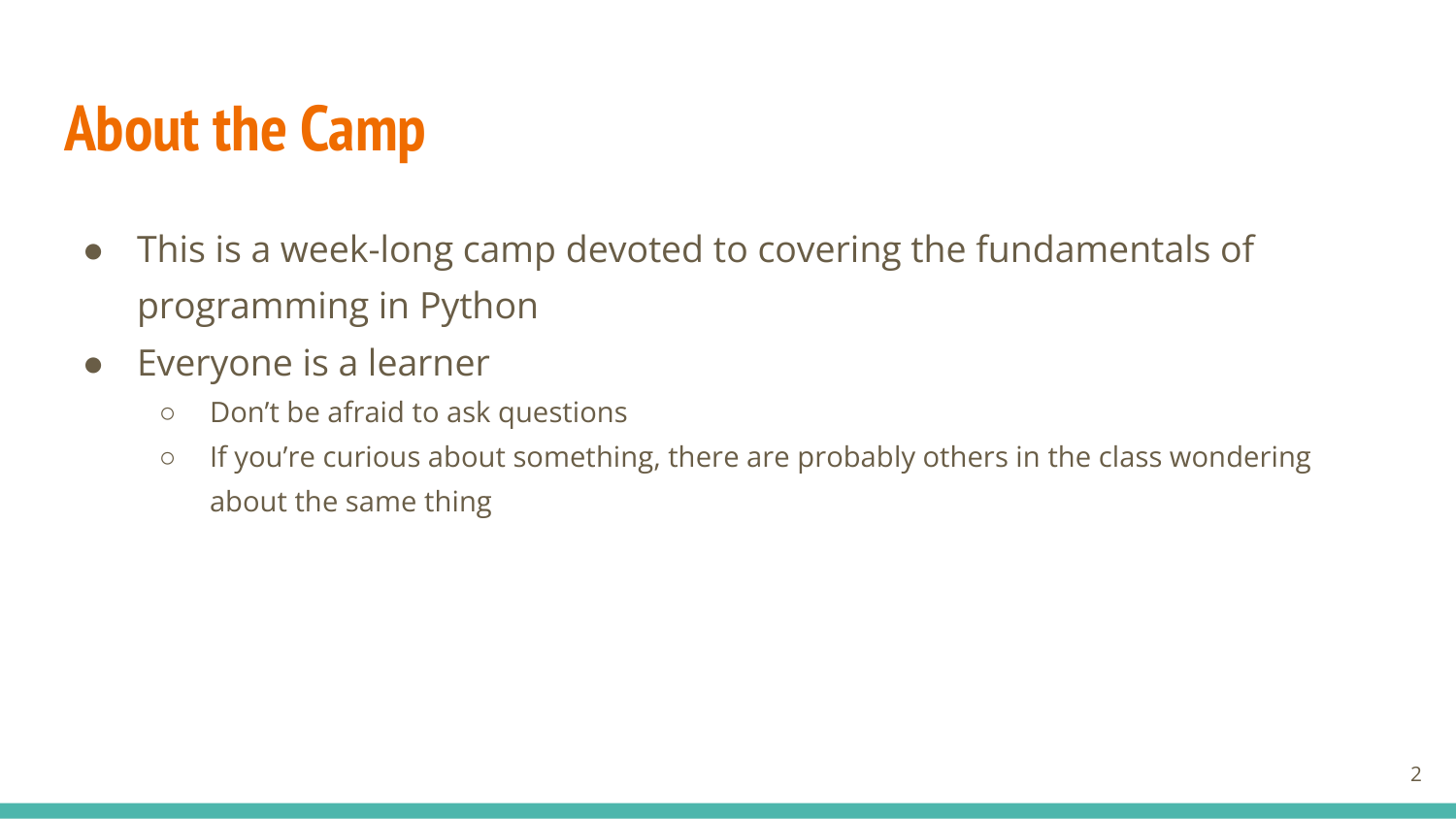

# About the Camp
This is a week-long camp devoted to covering the fundamentals of programming in Python
Everyone is a learner
Don’t be afraid to ask questions
If you’re curious about something, there are probably others in the class wondering about the same thing

2